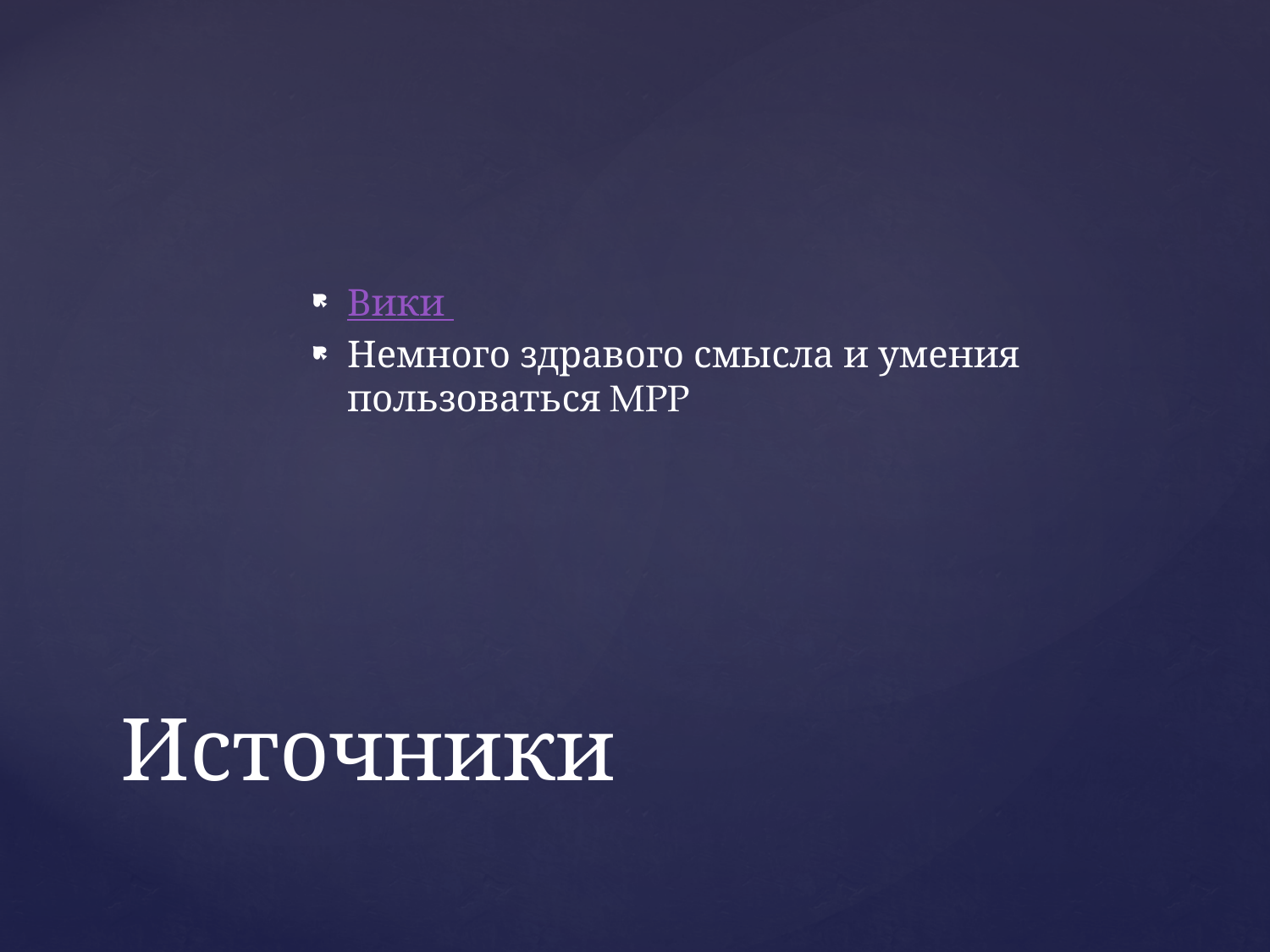

Вики
Немного здравого смысла и умения пользоваться MPP
# Источники